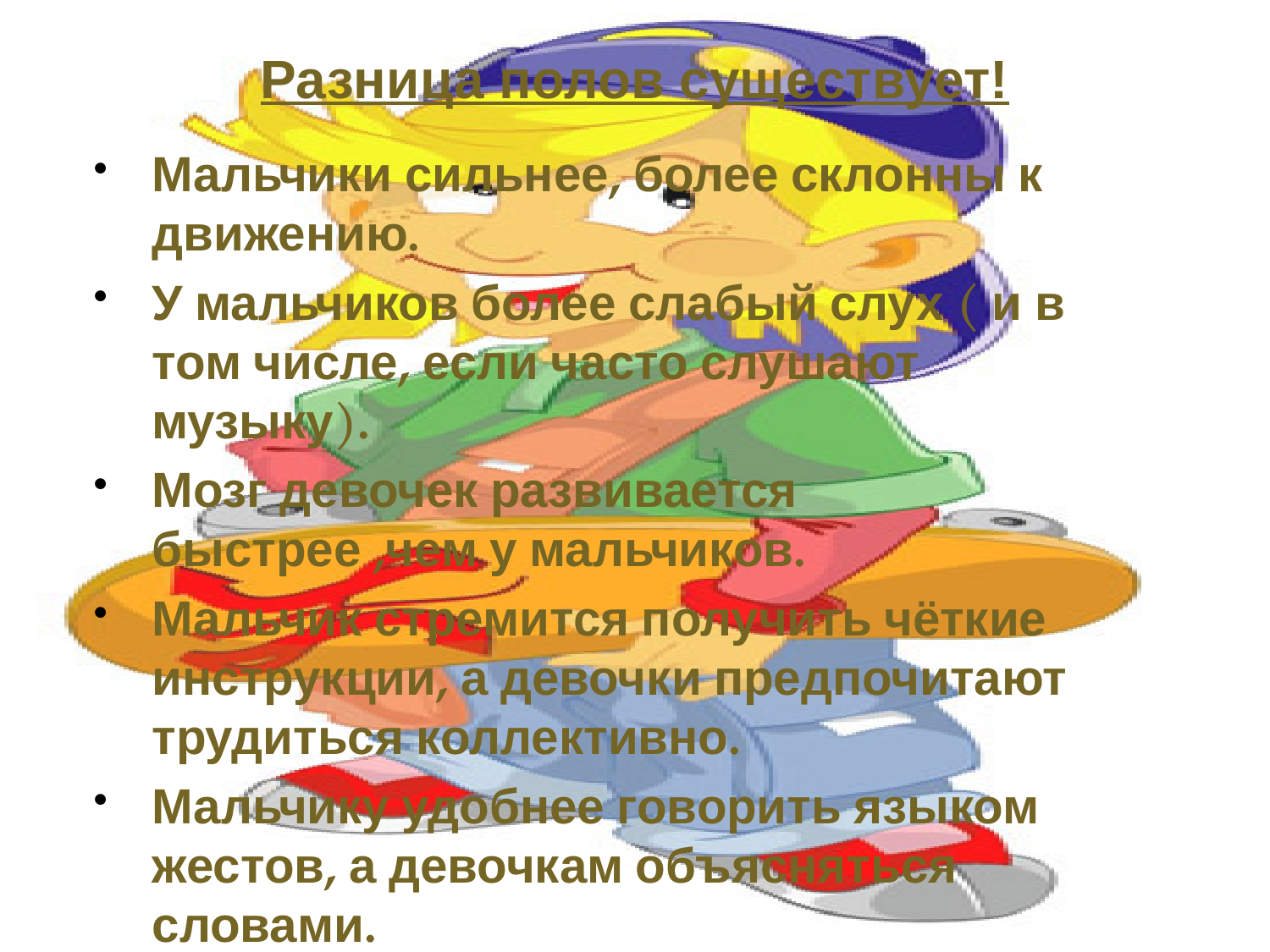

# Разница полов существует!
Мальчики сильнее, более склонны к движению.
У мальчиков более слабый слух ( и в том числе, если часто слушают музыку).
Мозг девочек развивается быстрее ,чем у мальчиков.
Мальчик стремится получить чёткие инструкции, а девочки предпочитают трудиться коллективно.
Мальчику удобнее говорить языком жестов, а девочкам объясняться словами.